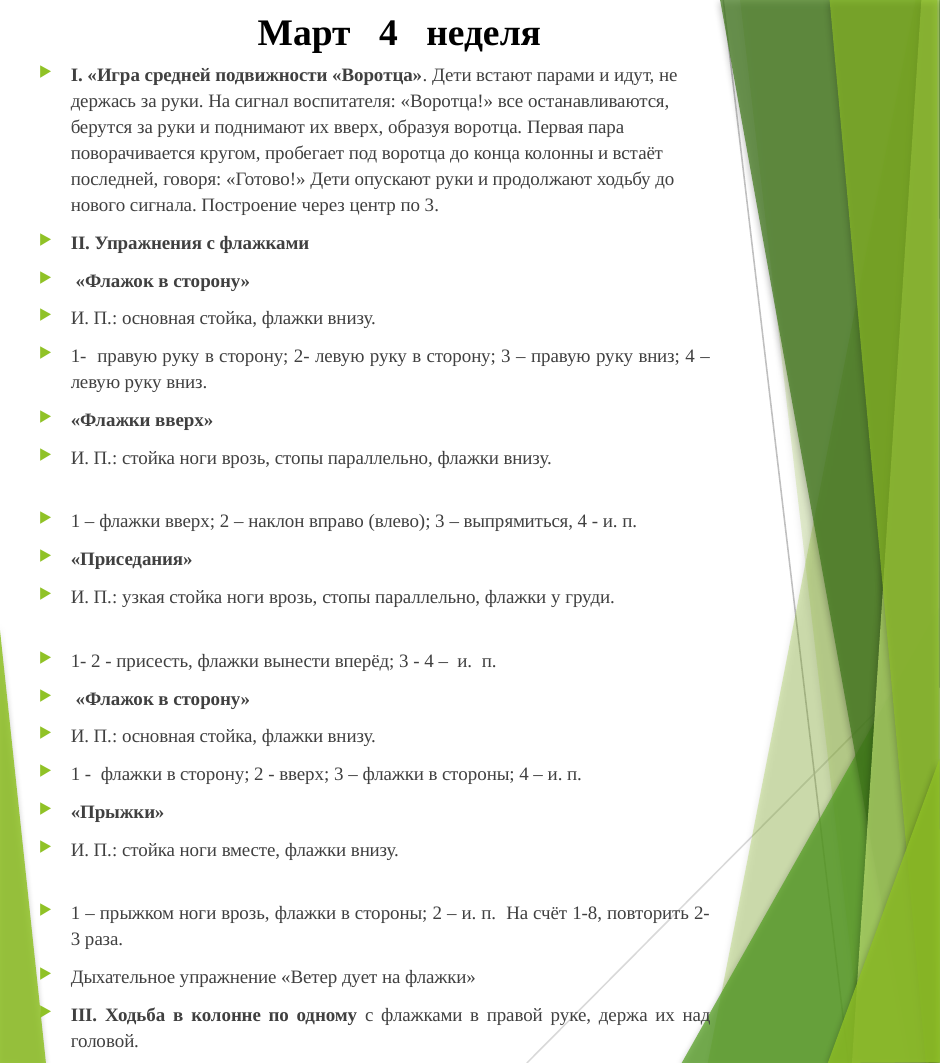

# Март   4   неделя
I. «Игра средней подвижности «Воротца». Дети встают парами и идут, не держась за руки. На сигнал воспитателя: «Воротца!» все останавливаются, берутся за руки и поднимают их вверх, образуя воротца. Первая пара поворачивается кругом, пробегает под воротца до конца колонны и встаёт последней, говоря: «Готово!» Дети опускают руки и продолжают ходьбу до нового сигнала. Построение через центр по 3.
II. Упражнения с флажками
 «Флажок в сторону»
И. П.: основная стойка, флажки внизу.
1-  правую руку в сторону; 2- левую руку в сторону; 3 – правую руку вниз; 4 – левую руку вниз.
«Флажки вверх»
И. П.: стойка ноги врозь, стопы параллельно, флажки внизу.
1 – флажки вверх; 2 – наклон вправо (влево); 3 – выпрямиться, 4 - и. п.
«Приседания»
И. П.: узкая стойка ноги врозь, стопы параллельно, флажки у груди.
1- 2 - присесть, флажки вынести вперёд; 3 - 4 –  и.  п.
 «Флажок в сторону»
И. П.: основная стойка, флажки внизу.
1 -  флажки в сторону; 2 - вверх; 3 – флажки в стороны; 4 – и. п.
«Прыжки»
И. П.: стойка ноги вместе, флажки внизу.
1 – прыжком ноги врозь, флажки в стороны; 2 – и. п.  На счёт 1-8, повторить 2-3 раза.
Дыхательное упражнение «Ветер дует на флажки»
III. Ходьба в колонне по одному с флажками в правой руке, держа их над головой.